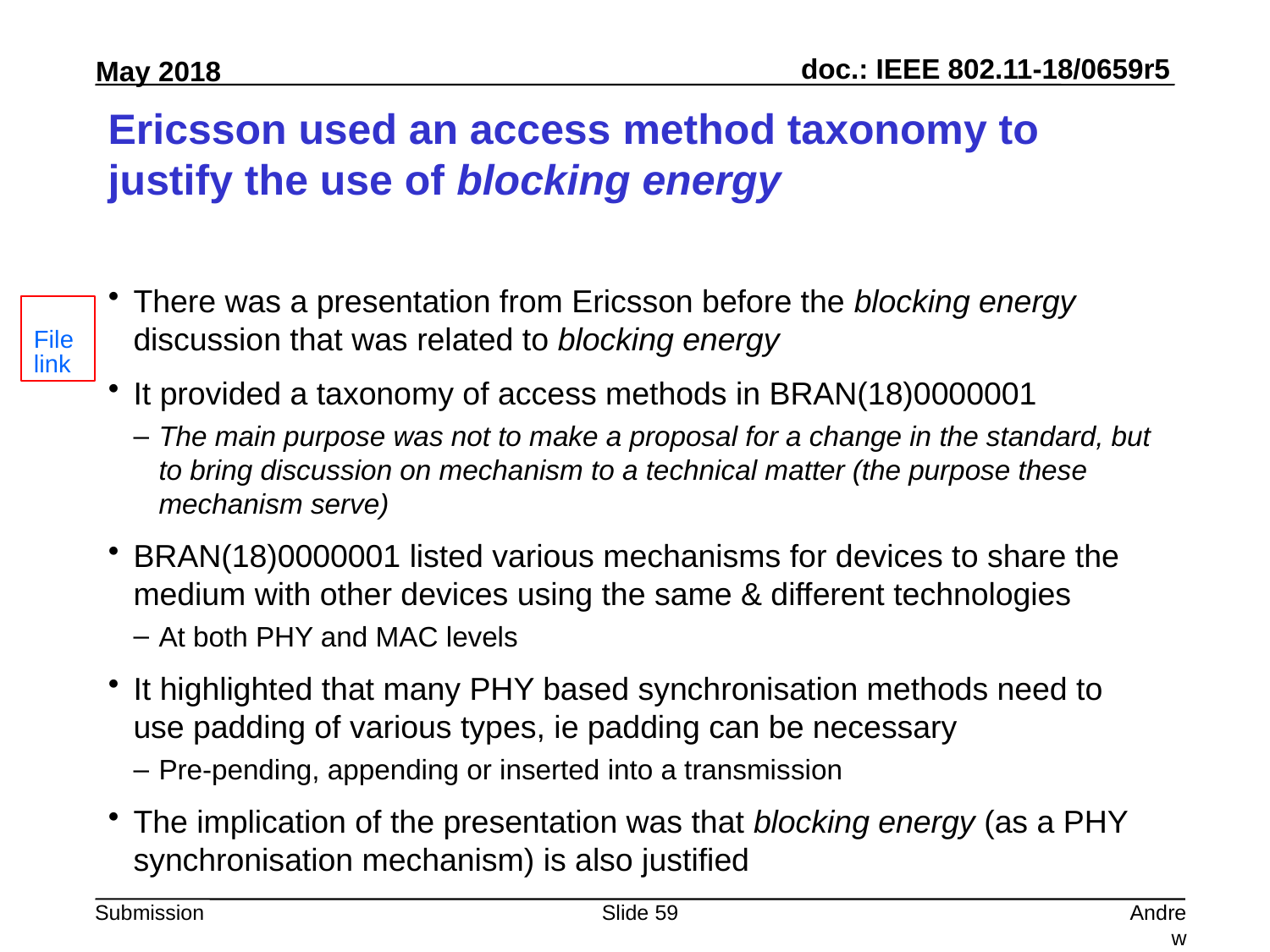

# Ericsson used an access method taxonomy to justify the use of blocking energy
There was a presentation from Ericsson before the blocking energy discussion that was related to blocking energy
It provided a taxonomy of access methods in BRAN(18)0000001
The main purpose was not to make a proposal for a change in the standard, but to bring discussion on mechanism to a technical matter (the purpose these mechanism serve)
BRAN(18)0000001 listed various mechanisms for devices to share the medium with other devices using the same & different technologies
At both PHY and MAC levels
It highlighted that many PHY based synchronisation methods need to use padding of various types, ie padding can be necessary
Pre-pending, appending or inserted into a transmission
The implication of the presentation was that blocking energy (as a PHY synchronisation mechanism) is also justified
File link
Slide 59
Andrew Myles, Cisco